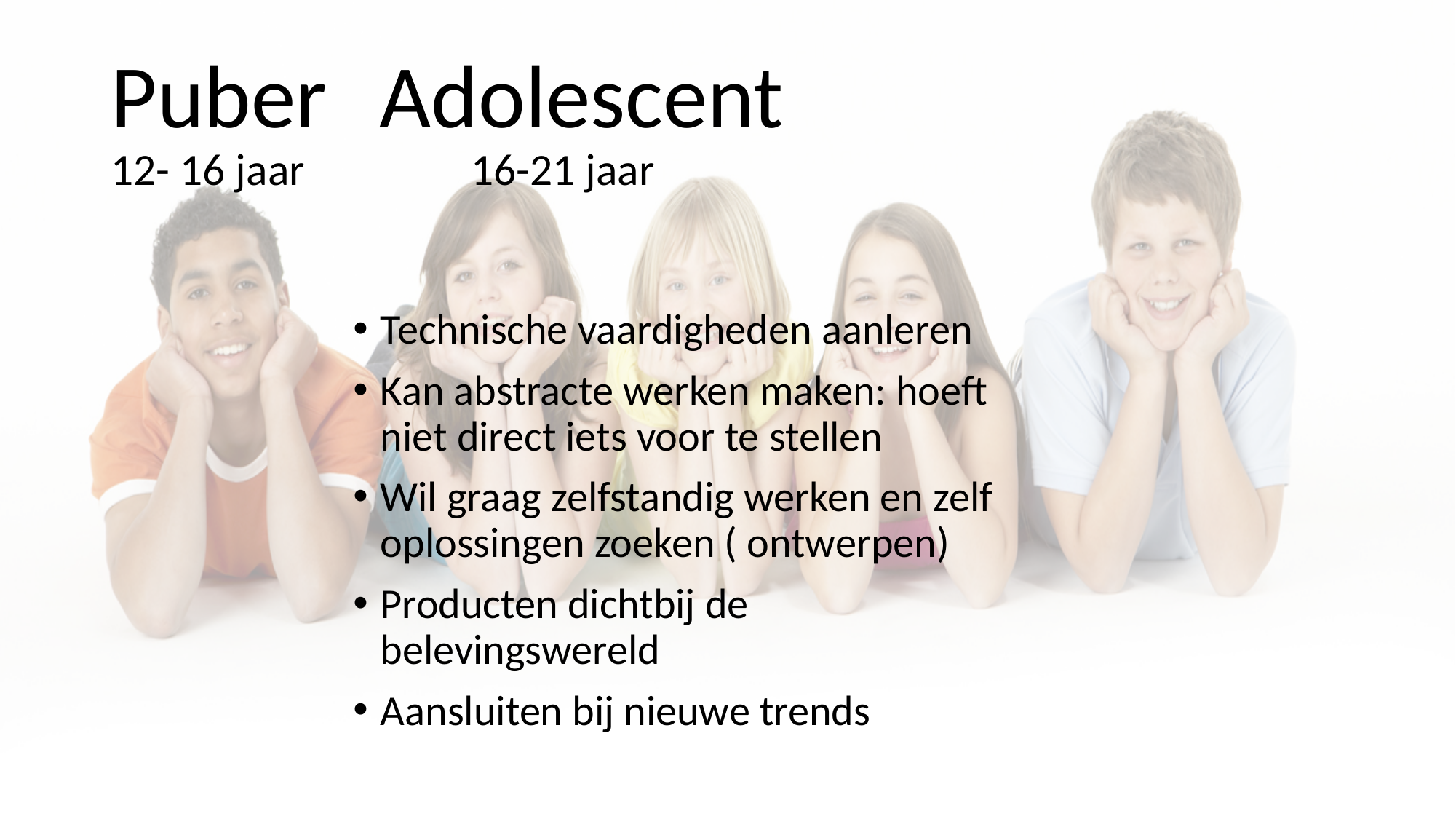

# Puber 					Adolescent 12- 16 jaar  					         16-21 jaar
Technische vaardigheden aanleren
Kan abstracte werken maken: hoeft niet direct iets voor te stellen
Wil graag zelfstandig werken en zelf oplossingen zoeken ( ontwerpen)
Producten dichtbij de belevingswereld
Aansluiten bij nieuwe trends